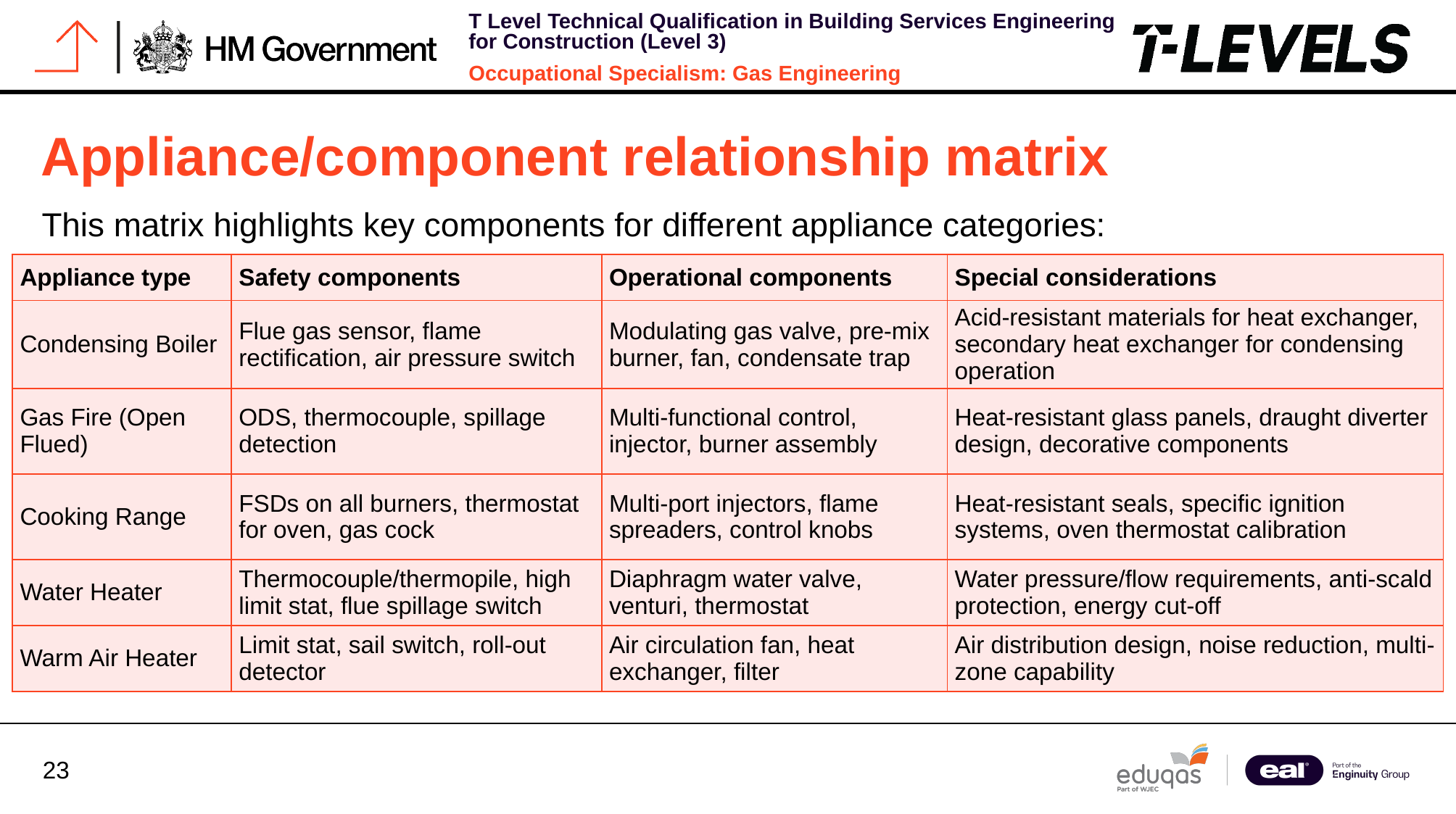

# Appliance/component relationship matrix
This matrix highlights key components for different appliance categories:
| Appliance type | Safety components | Operational components | Special considerations |
| --- | --- | --- | --- |
| Condensing Boiler | Flue gas sensor, flame rectification, air pressure switch | Modulating gas valve, pre-mix burner, fan, condensate trap | Acid-resistant materials for heat exchanger, secondary heat exchanger for condensing operation |
| Gas Fire (Open Flued) | ODS, thermocouple, spillage detection | Multi-functional control, injector, burner assembly | Heat-resistant glass panels, draught diverter design, decorative components |
| Cooking Range | FSDs on all burners, thermostat for oven, gas cock | Multi-port injectors, flame spreaders, control knobs | Heat-resistant seals, specific ignition systems, oven thermostat calibration |
| Water Heater | Thermocouple/thermopile, high limit stat, flue spillage switch | Diaphragm water valve, venturi, thermostat | Water pressure/flow requirements, anti-scald protection, energy cut-off |
| Warm Air Heater | Limit stat, sail switch, roll-out detector | Air circulation fan, heat exchanger, filter | Air distribution design, noise reduction, multi-zone capability |